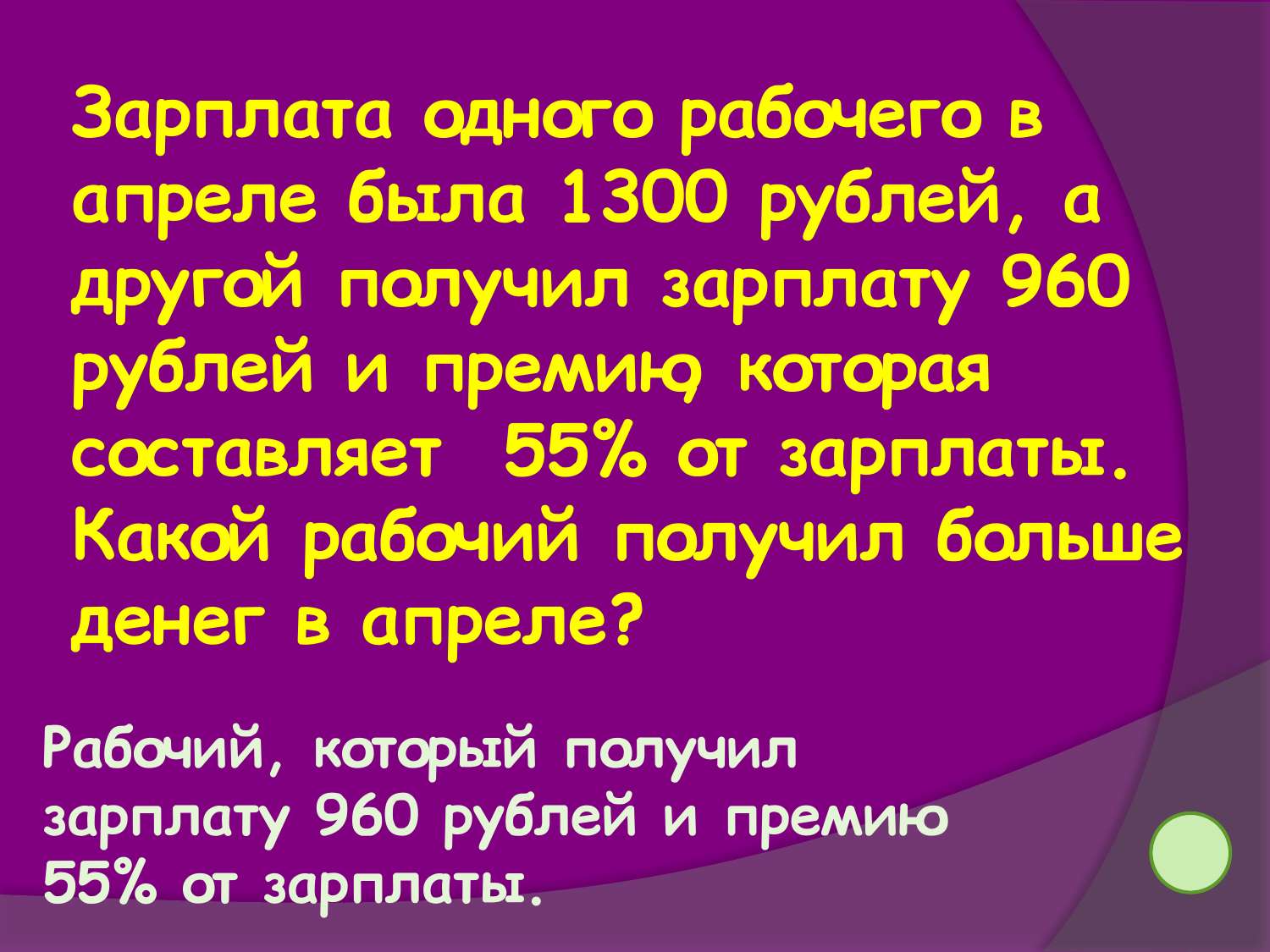

Зарплата одного рабочего в апреле была 1300 рублей, а другой получил зарплату 960 рублей и премию, которая составляет  55% от зарплаты. Какой рабочий получил больше денег в апреле?
Рабочий, который получил зарплату 960 рублей и премию 55% от зарплаты.